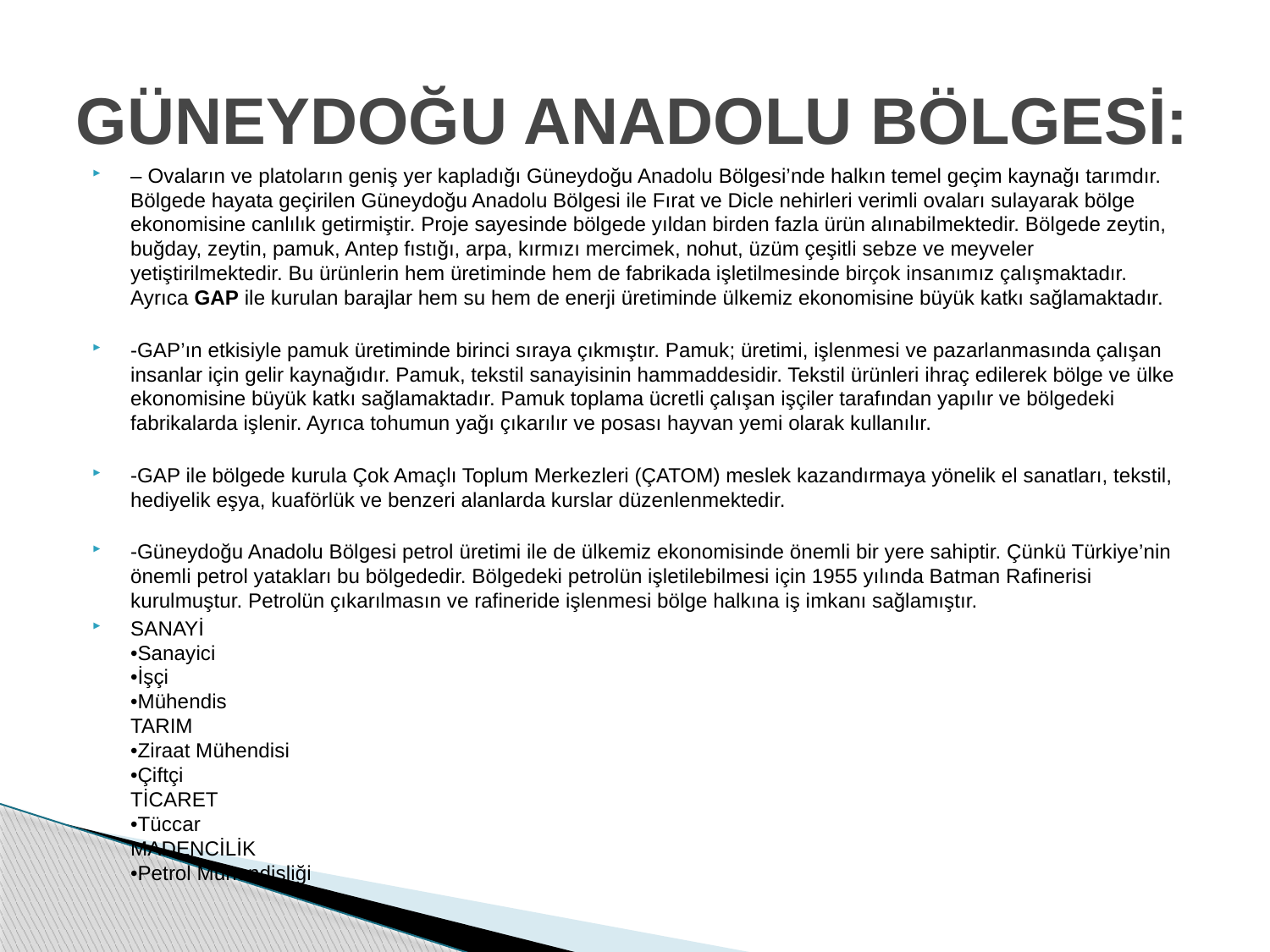

# GÜNEYDOĞU ANADOLU BÖLGESİ:
– Ovaların ve platoların geniş yer kapladığı Güneydoğu Anadolu Bölgesi’nde halkın temel geçim kaynağı tarımdır. Bölgede hayata geçirilen Güneydoğu Anadolu Bölgesi ile Fırat ve Dicle nehirleri verimli ovaları sulayarak bölge ekonomisine canlılık getirmiştir. Proje sayesinde bölgede yıldan birden fazla ürün alınabilmektedir. Bölgede zeytin, buğday, zeytin, pamuk, Antep fıstığı, arpa, kırmızı mercimek, nohut, üzüm çeşitli sebze ve meyveler yetiştirilmektedir. Bu ürünlerin hem üretiminde hem de fabrikada işletilmesinde birçok insanımız çalışmaktadır. Ayrıca GAP ile kurulan barajlar hem su hem de enerji üretiminde ülkemiz ekonomisine büyük katkı sağlamaktadır.
-GAP’ın etkisiyle pamuk üretiminde birinci sıraya çıkmıştır. Pamuk; üretimi, işlenmesi ve pazarlanmasında çalışan insanlar için gelir kaynağıdır. Pamuk, tekstil sanayisinin hammaddesidir. Tekstil ürünleri ihraç edilerek bölge ve ülke ekonomisine büyük katkı sağlamaktadır. Pamuk toplama ücretli çalışan işçiler tarafından yapılır ve bölgedeki fabrikalarda işlenir. Ayrıca tohumun yağı çıkarılır ve posası hayvan yemi olarak kullanılır.
-GAP ile bölgede kurula Çok Amaçlı Toplum Merkezleri (ÇATOM) meslek kazandırmaya yönelik el sanatları, tekstil, hediyelik eşya, kuaförlük ve benzeri alanlarda kurslar düzenlenmektedir.
-Güneydoğu Anadolu Bölgesi petrol üretimi ile de ülkemiz ekonomisinde önemli bir yere sahiptir. Çünkü Türkiye’nin önemli petrol yatakları bu bölgededir. Bölgedeki petrolün işletilebilmesi için 1955 yılında Batman Rafinerisi kurulmuştur. Petrolün çıkarılmasın ve rafineride işlenmesi bölge halkına iş imkanı sağlamıştır.
SANAYİ
•Sanayici
•İşçi
•Mühendis
TARIM
•Ziraat Mühendisi
•Çiftçi
TİCARET
•Tüccar
MADENCİLİK
•Petrol Mühendisliği